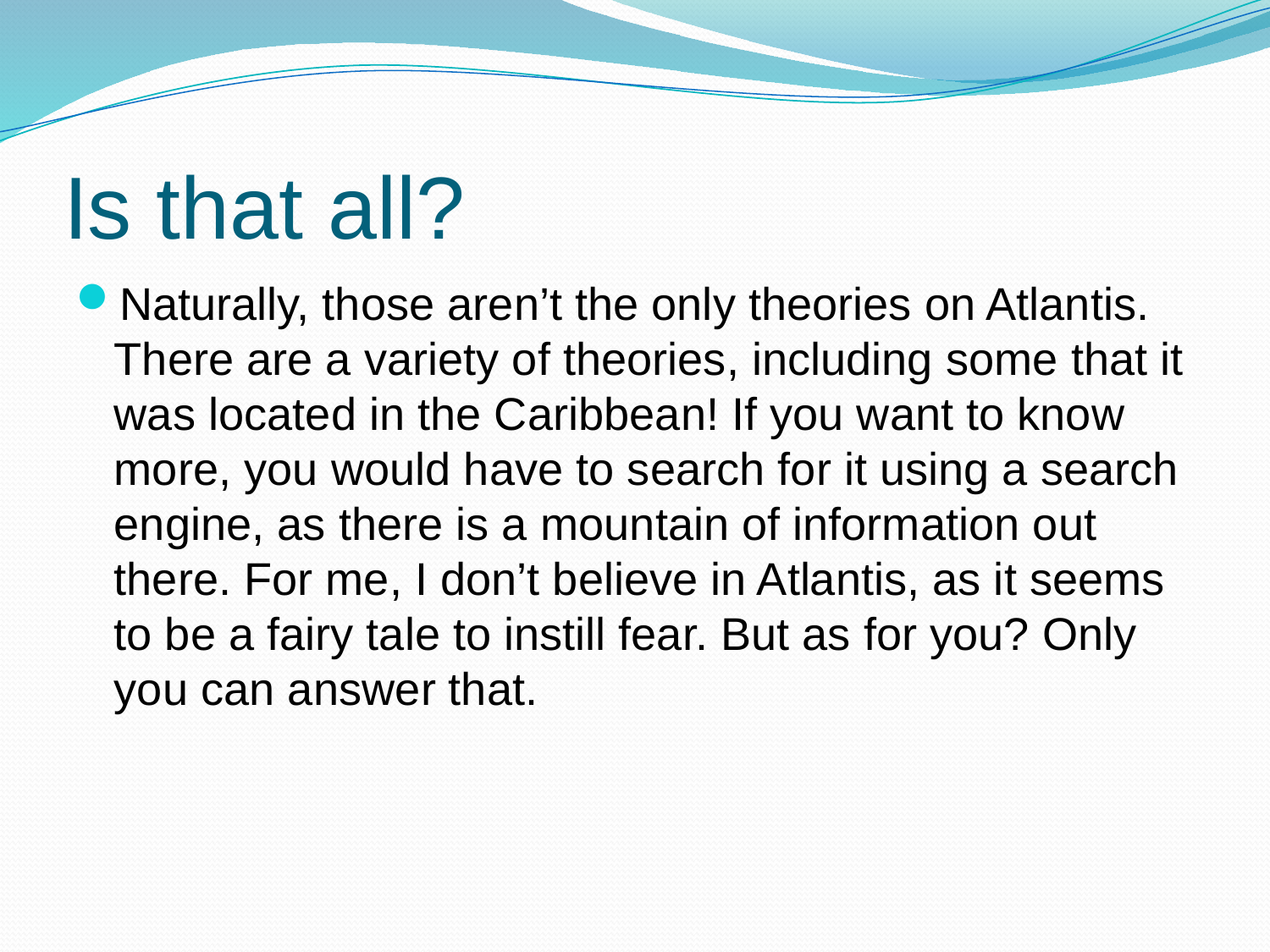

# Is that all?
Naturally, those aren’t the only theories on Atlantis. There are a variety of theories, including some that it was located in the Caribbean! If you want to know more, you would have to search for it using a search engine, as there is a mountain of information out there. For me, I don’t believe in Atlantis, as it seems to be a fairy tale to instill fear. But as for you? Only you can answer that.